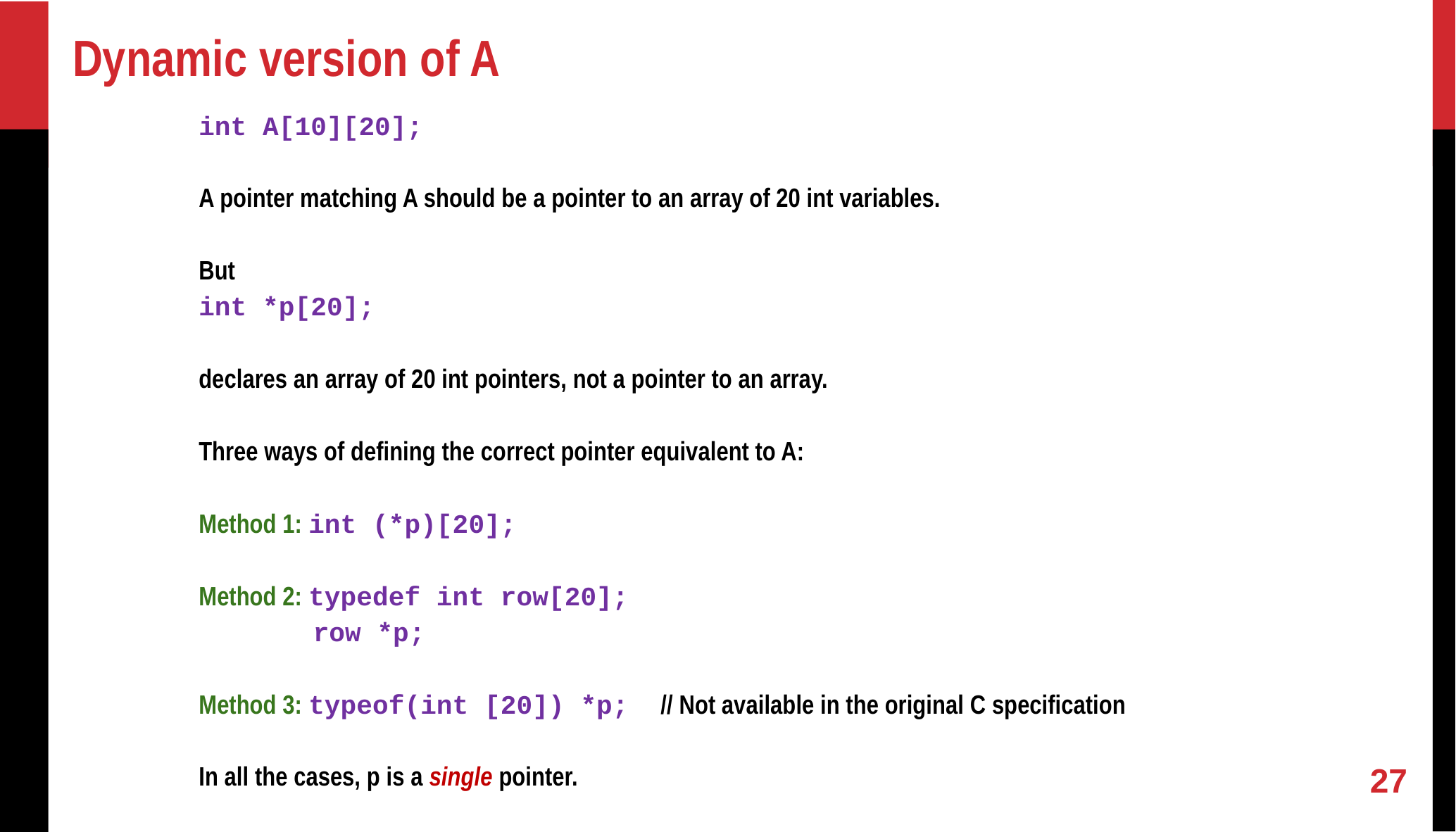

Dynamic version of A
int A[10][20];

A pointer matching A should be a pointer to an array of 20 int variables.

But
int *p[20];

declares an array of 20 int pointers, not a pointer to an array.

Three ways of defining the correct pointer equivalent to A:

Method 1:	int (*p)[20];

Method 2:	typedef int row[20];
row *p;

Method 3:	typeof(int [20]) *p;	   // Not available in the original C specification

In all the cases, p is a single pointer.
27